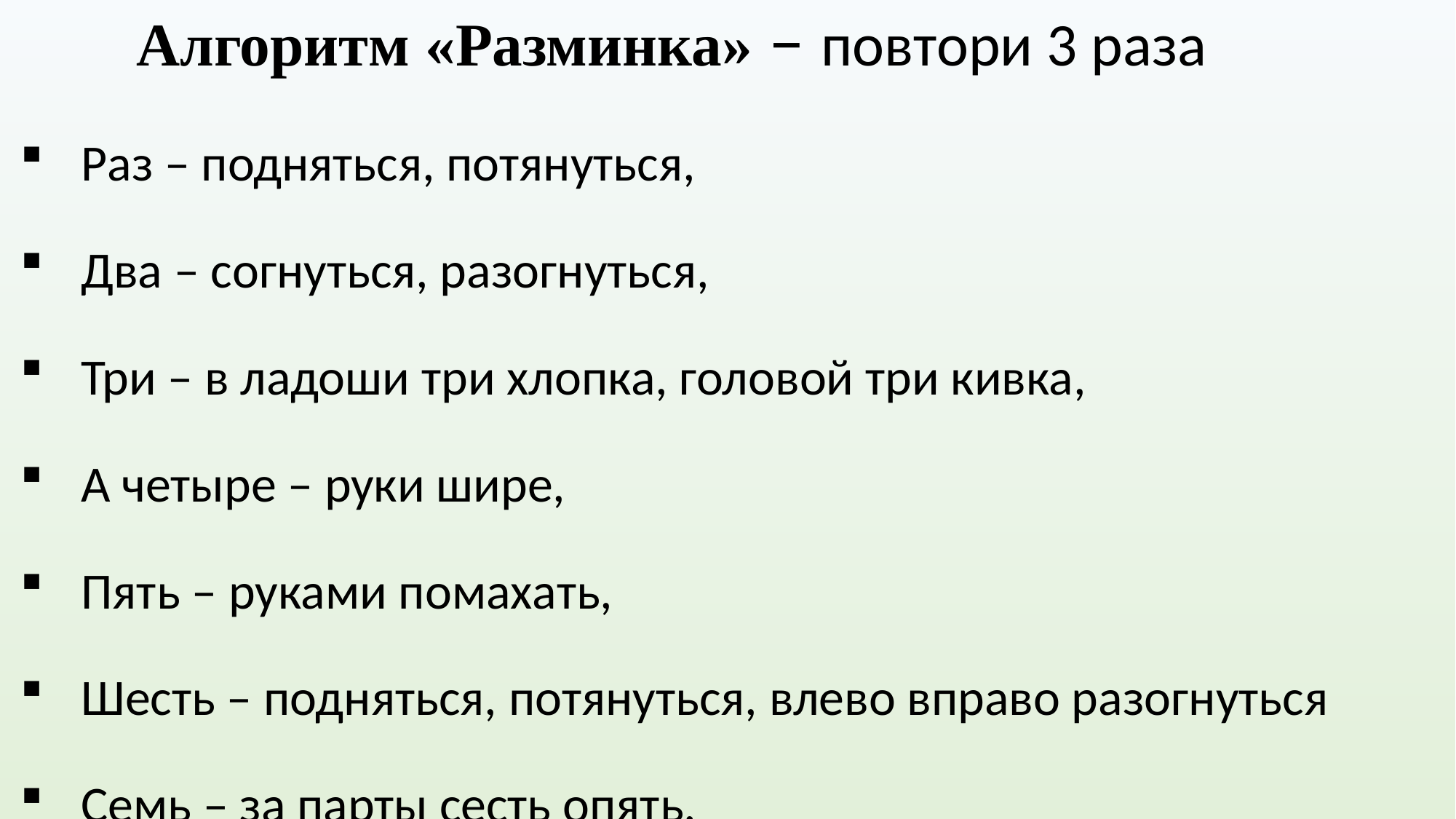

# Алгоритм «Разминка» – повтори 3 раза
Раз – подняться, потянуться,
Два – согнуться, разогнуться,
Три – в ладоши три хлопка, головой три кивка,
А четыре – руки шире,
Пять – руками помахать,
Шесть – подняться, потянуться, влево вправо разогнуться
Семь – за парты сесть опять.